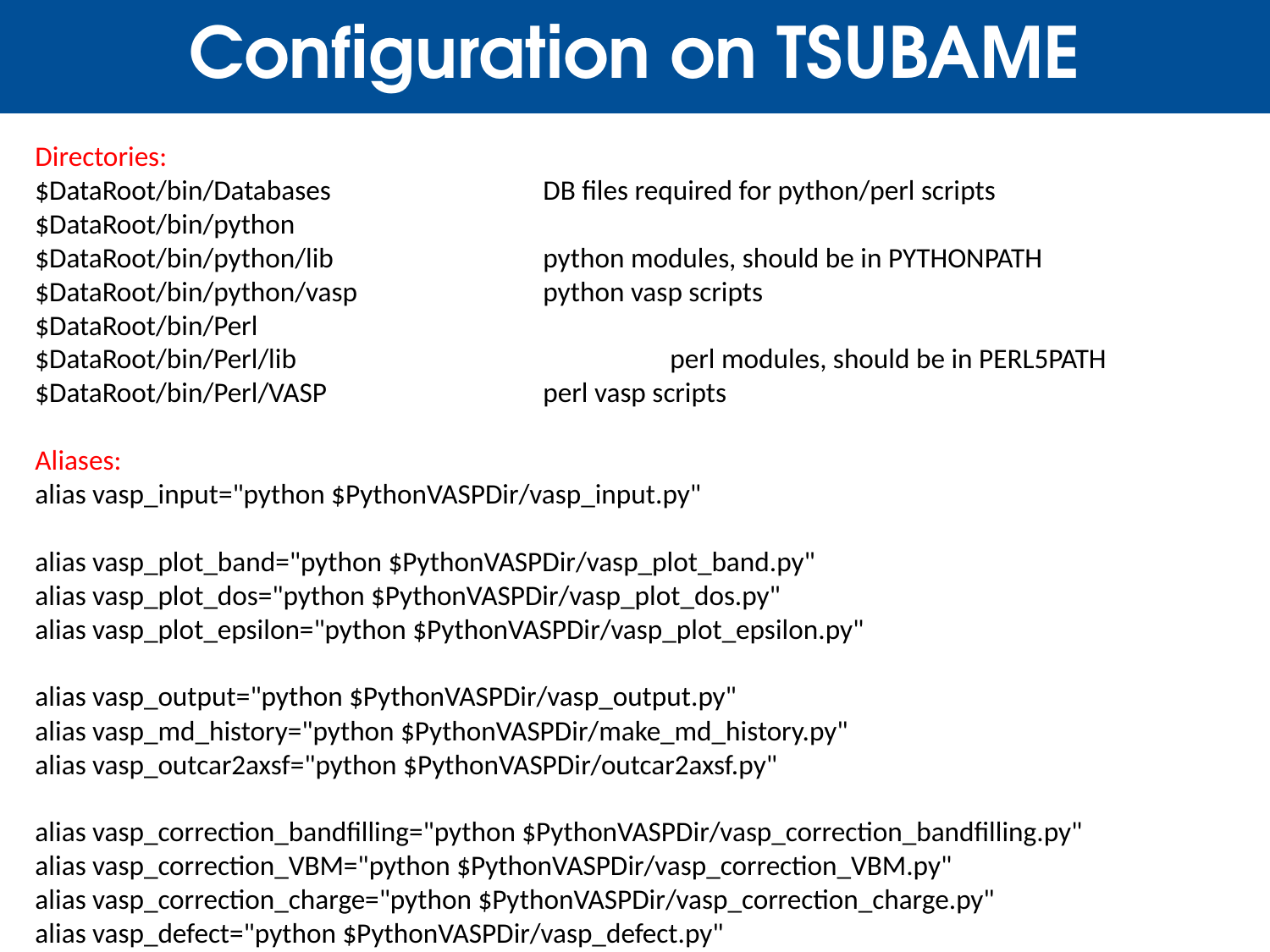

Configuration on TSUBAME
Directories:
$DataRoot/bin/Databases		DB files required for python/perl scripts
$DataRoot/bin/python
$DataRoot/bin/python/lib		python modules, should be in PYTHONPATH
$DataRoot/bin/python/vasp		python vasp scripts
$DataRoot/bin/Perl
$DataRoot/bin/Perl/lib			perl modules, should be in PERL5PATH
$DataRoot/bin/Perl/VASP		perl vasp scripts

Aliases:
alias vasp_input="python $PythonVASPDir/vasp_input.py"

alias vasp_plot_band="python $PythonVASPDir/vasp_plot_band.py"
alias vasp_plot_dos="python $PythonVASPDir/vasp_plot_dos.py"
alias vasp_plot_epsilon="python $PythonVASPDir/vasp_plot_epsilon.py"

alias vasp_output="python $PythonVASPDir/vasp_output.py"
alias vasp_md_history="python $PythonVASPDir/make_md_history.py"
alias vasp_outcar2axsf="python $PythonVASPDir/outcar2axsf.py"

alias vasp_correction_bandfilling="python $PythonVASPDir/vasp_correction_bandfilling.py"
alias vasp_correction_VBM="python $PythonVASPDir/vasp_correction_VBM.py"
alias vasp_correction_charge="python $PythonVASPDir/vasp_correction_charge.py"
alias vasp_defect="python $PythonVASPDir/vasp_defect.py"